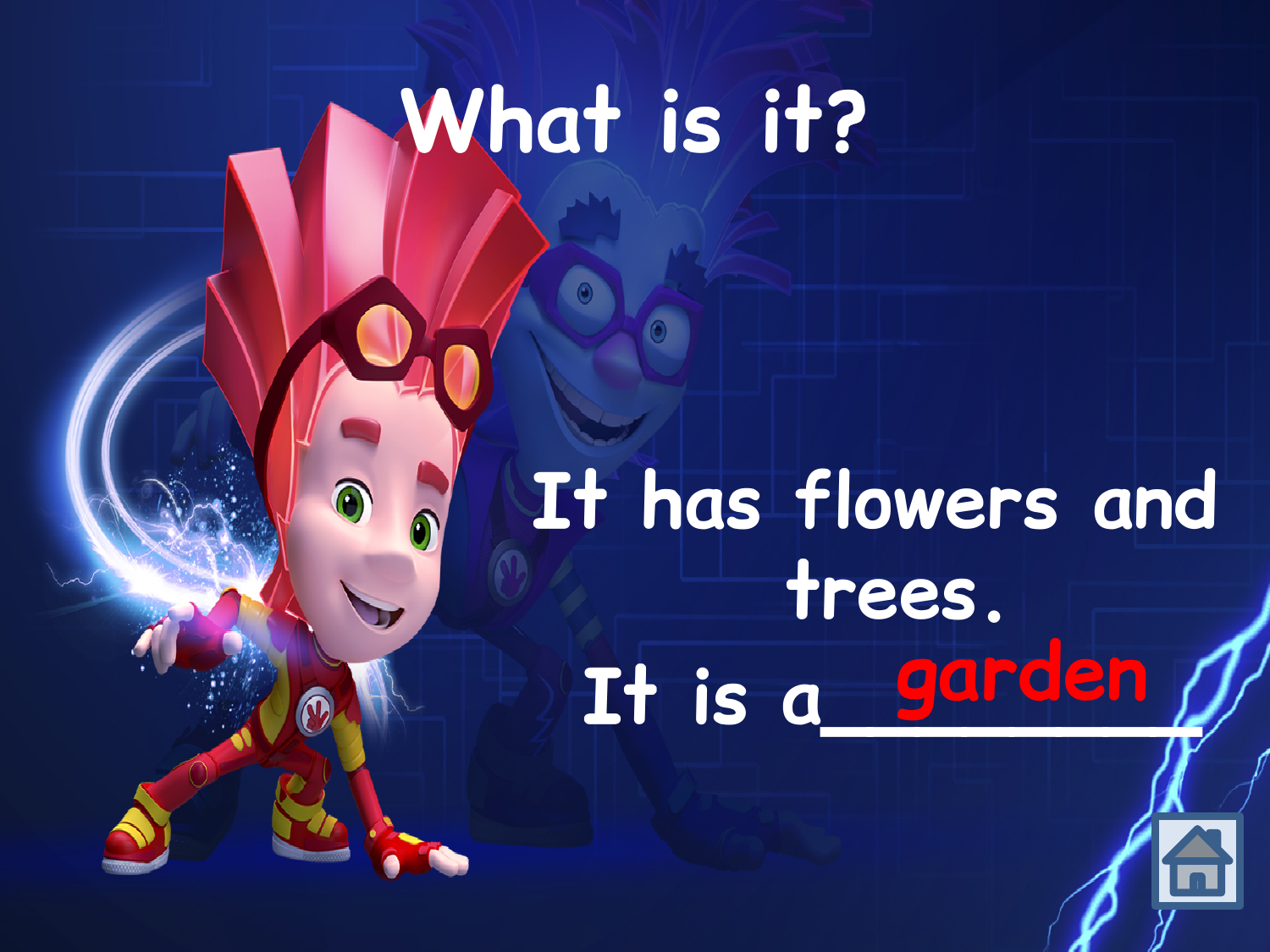

# What is it?
It has flowers and trees.
 It is a________
garden